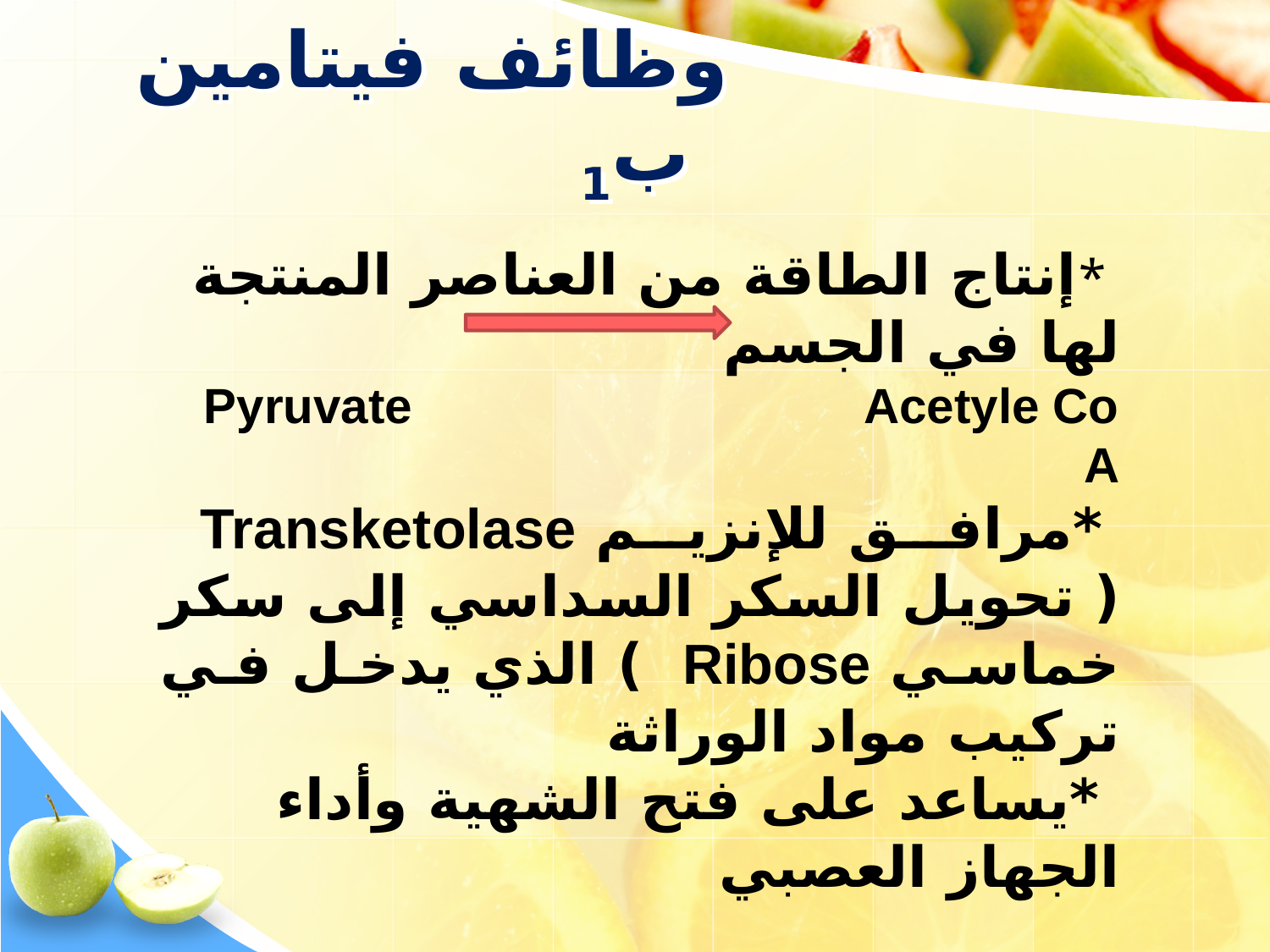

# وظائف فيتامين ب1
 *إنتاج الطاقة من العناصر المنتجة لها في الجسم
Pyruvate                                 Acetyle Co A
 *مرافق للإنزيم Transketolase   ( تحويل السكر السداسي إلى سكر خماسي Ribose  ) الذي يدخل في تركيب مواد الوراثة
 *يساعد على فتح الشهية وأداء الجهاز العصبي